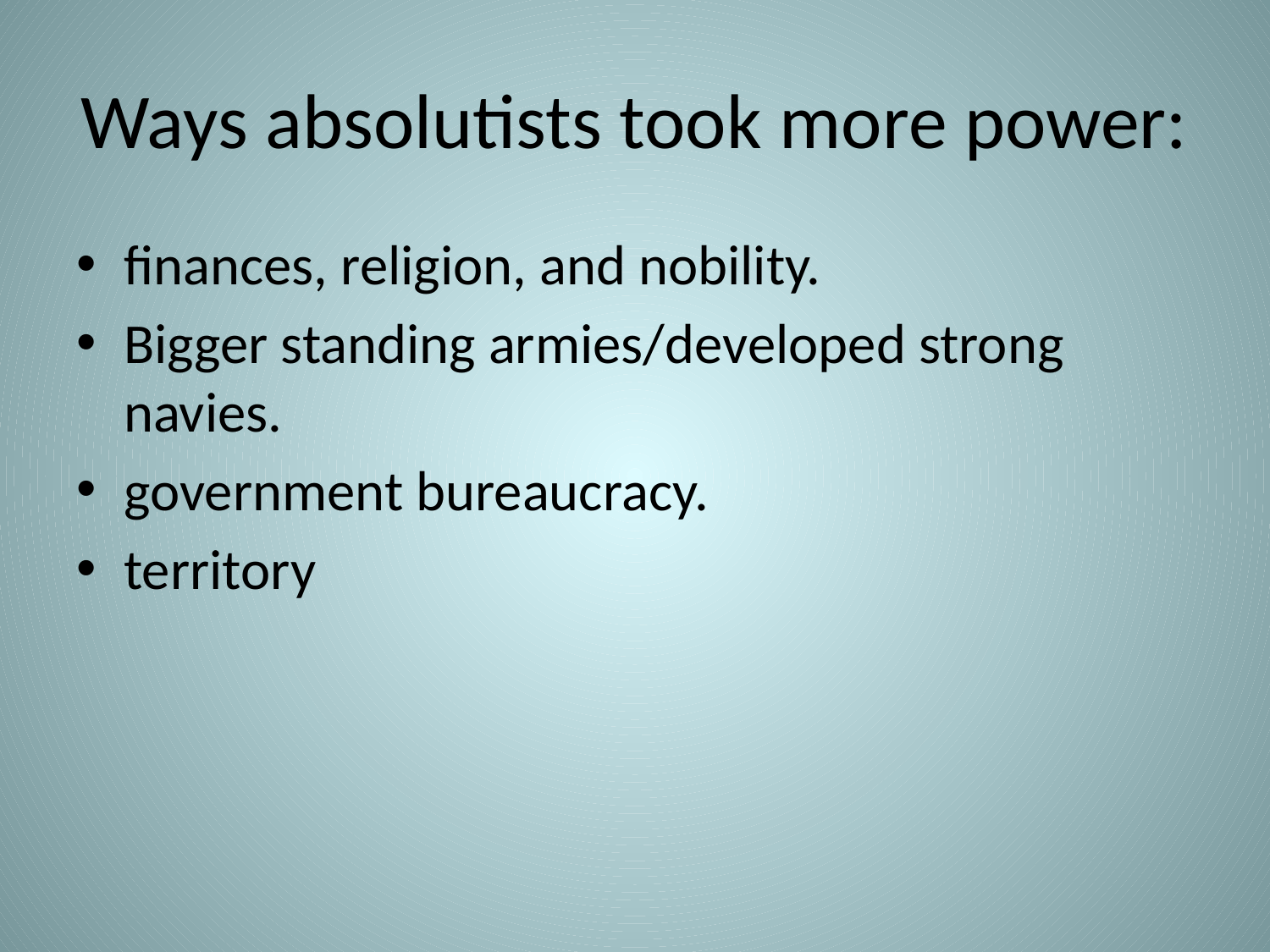

# Ways absolutists took more power:
finances, religion, and nobility.
Bigger standing armies/developed strong navies.
government bureaucracy.
territory